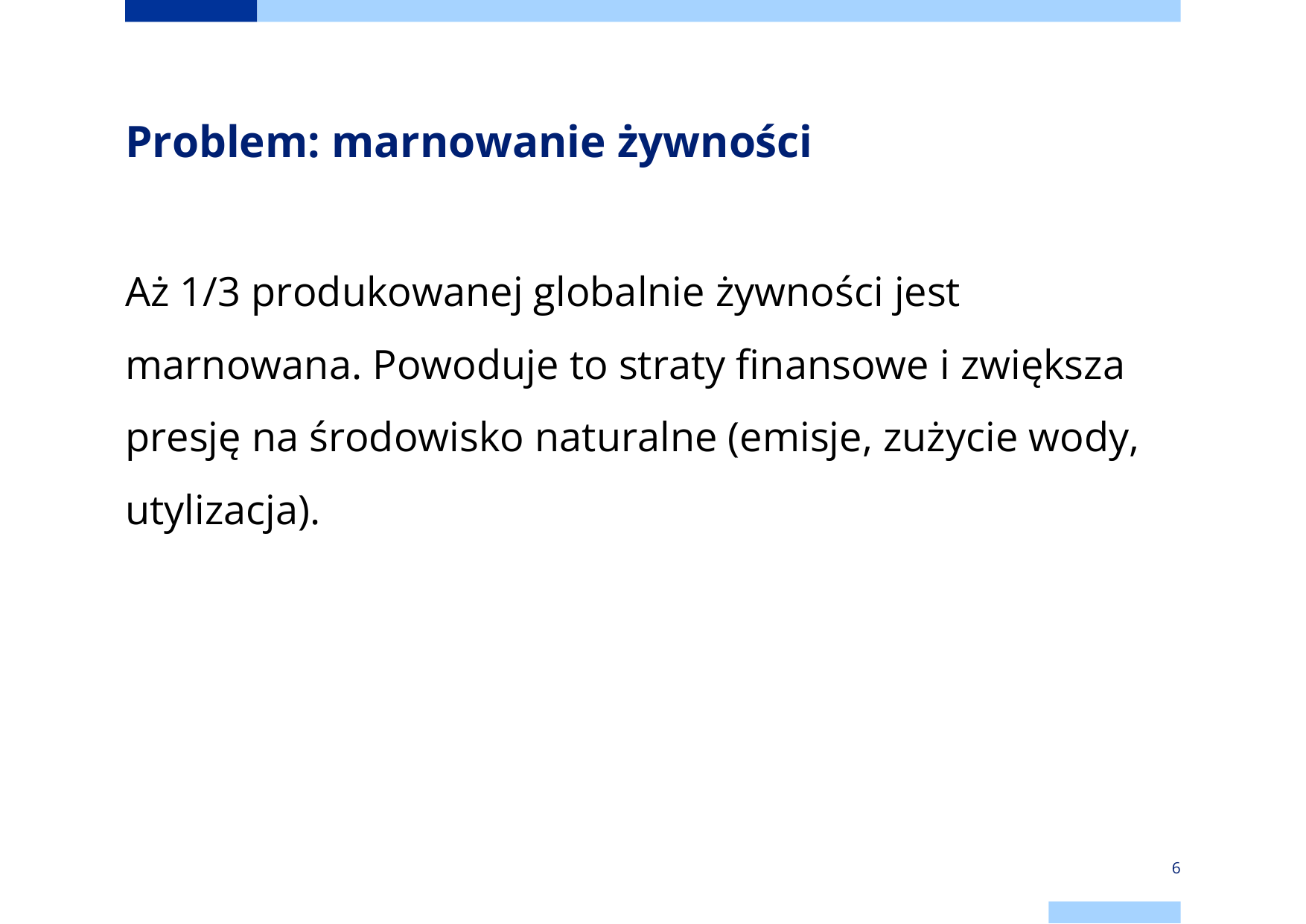

# Problem: marnowanie żywności
Aż 1/3 produkowanej globalnie żywności jest marnowana. Powoduje to straty finansowe i zwiększa presję na środowisko naturalne (emisje, zużycie wody, utylizacja).
6